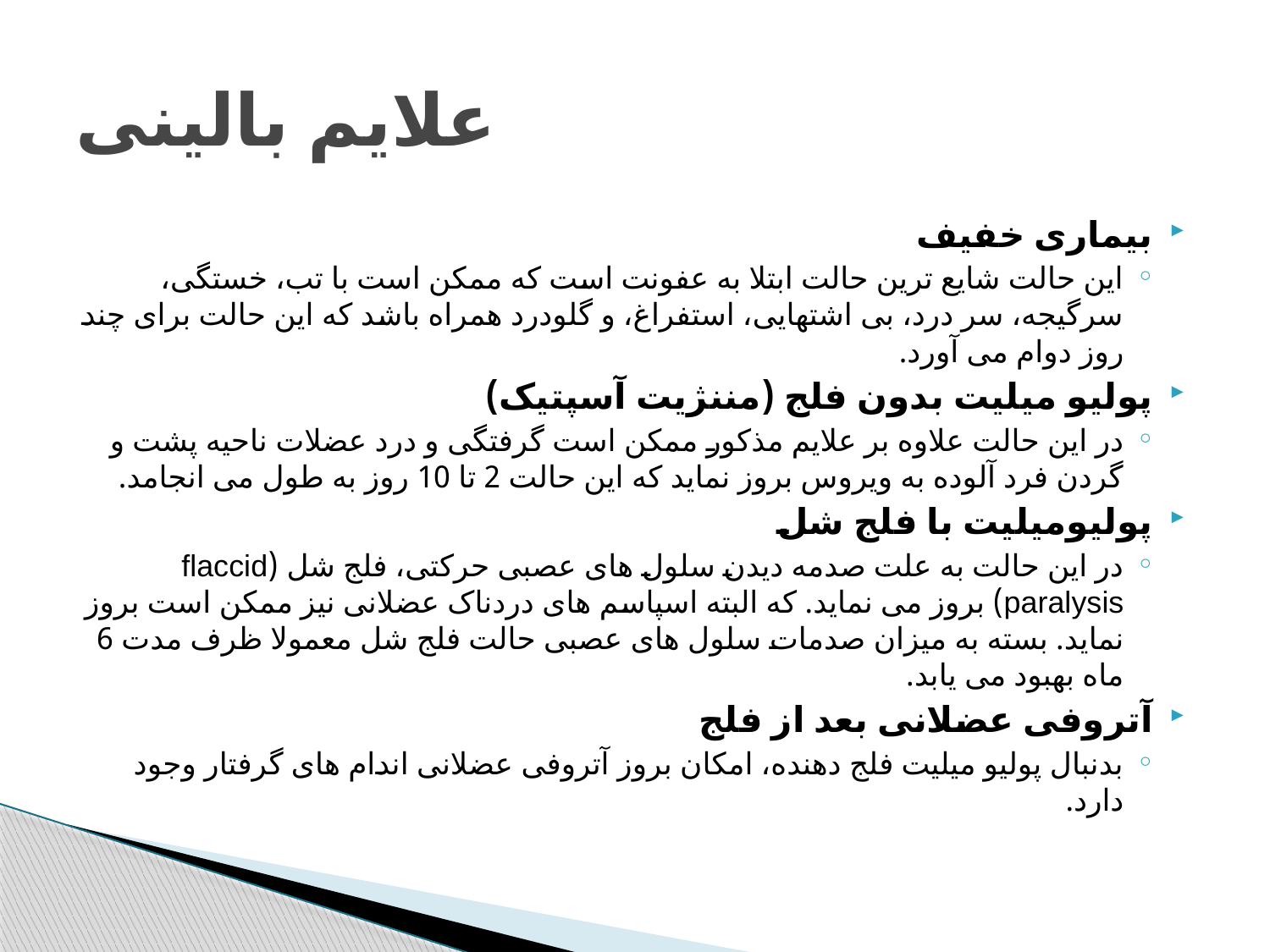

# علایم بالینی
بیماری خفیف
این حالت شایع ترین حالت ابتلا به عفونت است که ممکن است با تب، خستگی، سرگیجه، سر درد، بی اشتهایی، استفراغ، و گلودرد همراه باشد که این حالت برای چند روز دوام می آورد.
پولیو میلیت بدون فلج (مننژیت آسپتیک)
در این حالت علاوه بر علایم مذکور ممکن است گرفتگی و درد عضلات ناحیه پشت و گردن فرد آلوده به ویروس بروز نماید که این حالت 2 تا 10 روز به طول می انجامد.
پولیومیلیت با فلج شل
در این حالت به علت صدمه دیدن سلول های عصبی حرکتی، فلج شل (flaccid paralysis) بروز می نماید. که البته اسپاسم های دردناک عضلانی نیز ممکن است بروز نماید. بسته به میزان صدمات سلول های عصبی حالت فلج شل معمولا ظرف مدت 6 ماه بهبود می یابد.
آتروفی عضلانی بعد از فلج
بدنبال پولیو میلیت فلج دهنده، امکان بروز آتروفی عضلانی اندام های گرفتار وجود دارد.